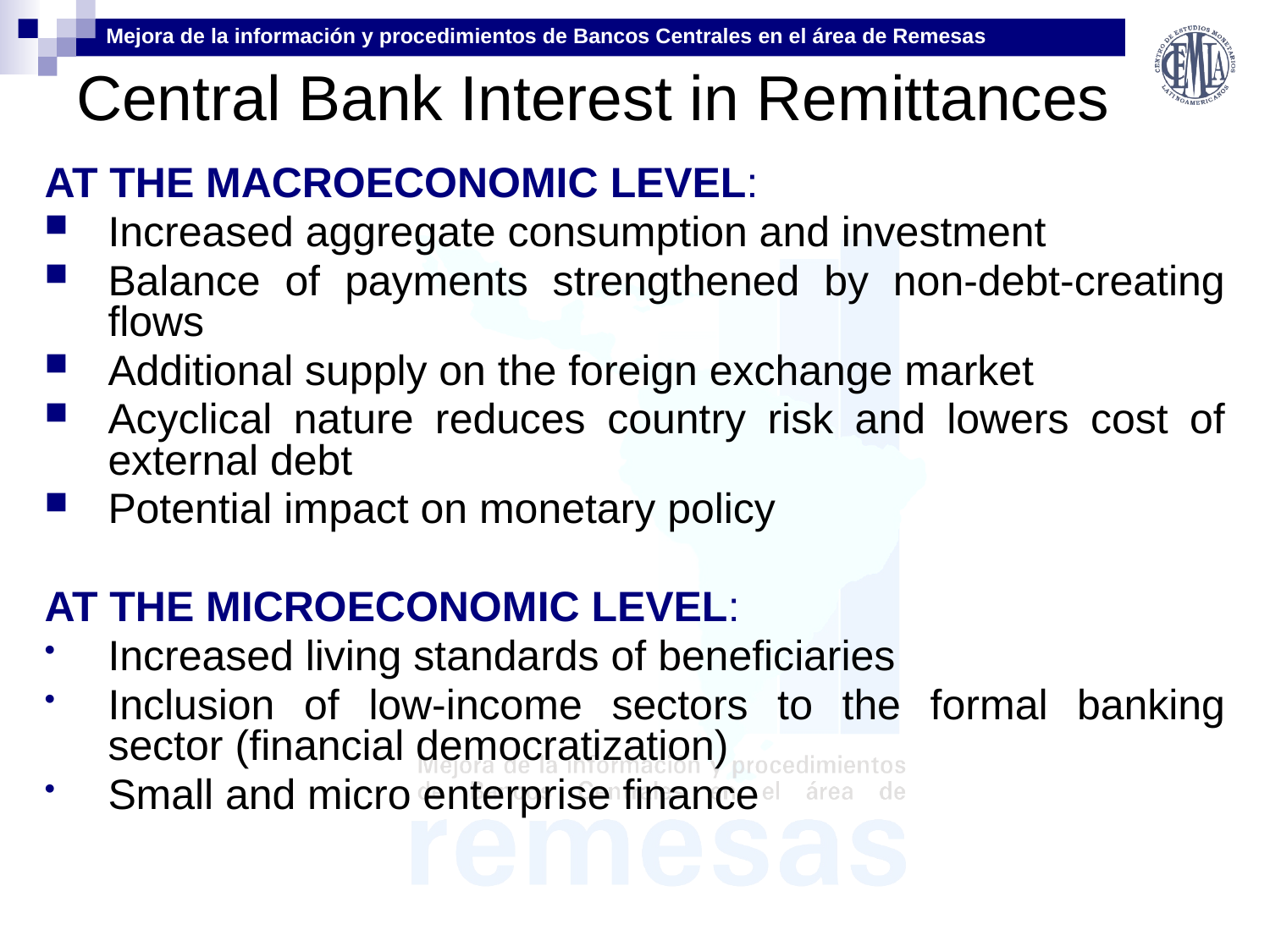

# Central Bank Interest in Remittances
AT THE MACROECONOMIC LEVEL:
Increased aggregate consumption and investment
Balance of payments strengthened by non-debt-creating flows
Additional supply on the foreign exchange market
Acyclical nature reduces country risk and lowers cost of external debt
Potential impact on monetary policy

AT THE MICROECONOMIC LEVEL:
Increased living standards of beneficiaries
Inclusion of low-income sectors to the formal banking sector (financial democratization)
Small and micro enterprise finance